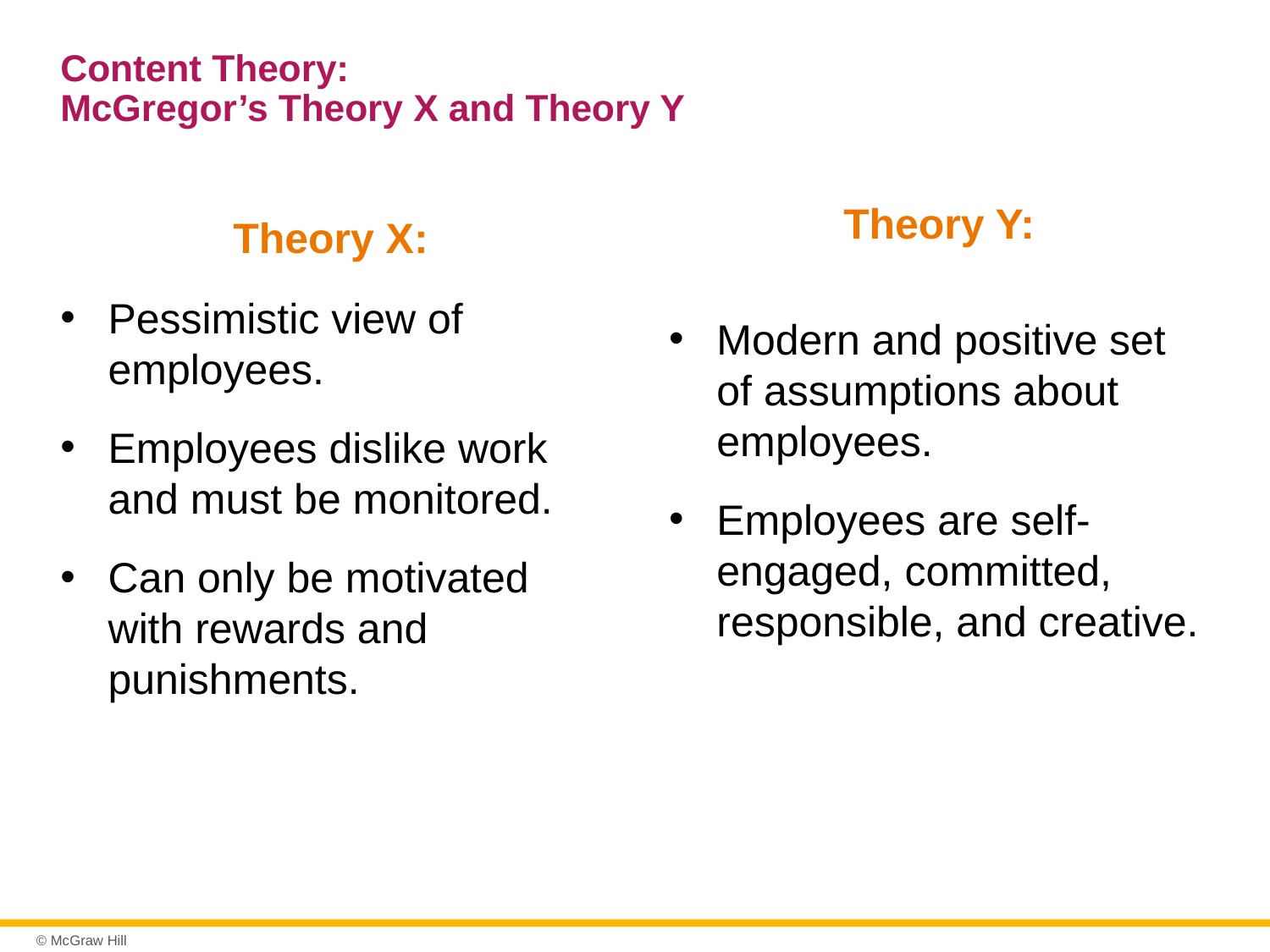

# Content Theory: McGregor’s Theory X and Theory Y
Theory Y:
Theory X:
Pessimistic view of employees.
Employees dislike work and must be monitored.
Can only be motivated with rewards and punishments.

Modern and positive set of assumptions about employees.
Employees are self-engaged, committed, responsible, and creative.